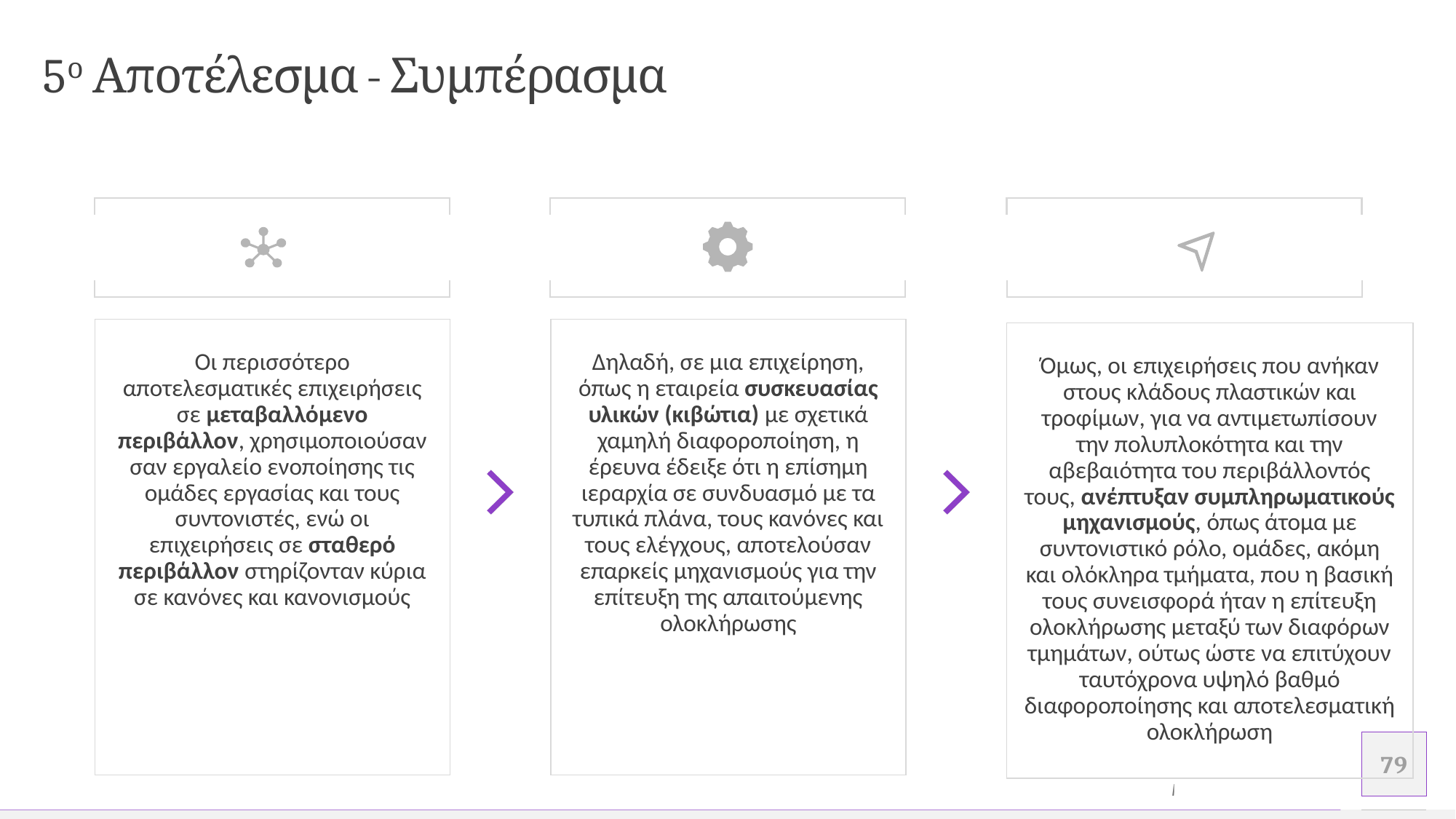

# 5ο Αποτέλεσμα - Συμπέρασμα

Οι περισσότερο αποτελεσματικές επιχειρήσεις σε μεταβαλλόμενο περιβάλλον, χρησιμοποιούσαν σαν εργαλείο ενοποίησης τις ομάδες εργασίας και τους συντονιστές, ενώ οι επιχειρήσεις σε σταθερό περιβάλλον στηρίζονταν κύρια σε κανόνες και κανονισμούς
Δηλαδή, σε μια επιχείρηση, όπως η εταιρεία συσκευασίας υλικών (κιβώτια) με σχετικά χαμηλή διαφοροποίηση, η έρευνα έδειξε ότι η επίσημη ιεραρχία σε συνδυασμό με τα τυπικά πλάνα, τους κανόνες και τους ελέγχους, αποτελούσαν επαρκείς μηχανισμούς για την επίτευξη της απαιτούμενης ολοκλήρωσης
Όμως, οι επιχειρήσεις που ανήκαν στους κλάδους πλαστικών και τροφίμων, για να αντιμετωπίσουν την πολυπλοκότητα και την αβεβαιότητα του περιβάλλοντός τους, ανέπτυξαν συμπληρωματικούς μηχανισμούς, όπως άτομα με συντονιστικό ρόλο, ομάδες, ακόμη και ολόκληρα τμήματα, που η βασική τους συνεισφορά ήταν η επίτευξη ολοκλήρωσης μεταξύ των διαφόρων τμημάτων, ούτως ώστε να επιτύχουν ταυτόχρονα υψηλό βαθμό διαφοροποίησης και αποτελεσματική ολοκλήρωση
.
.
79
Προσθέστε υποσέλιδο